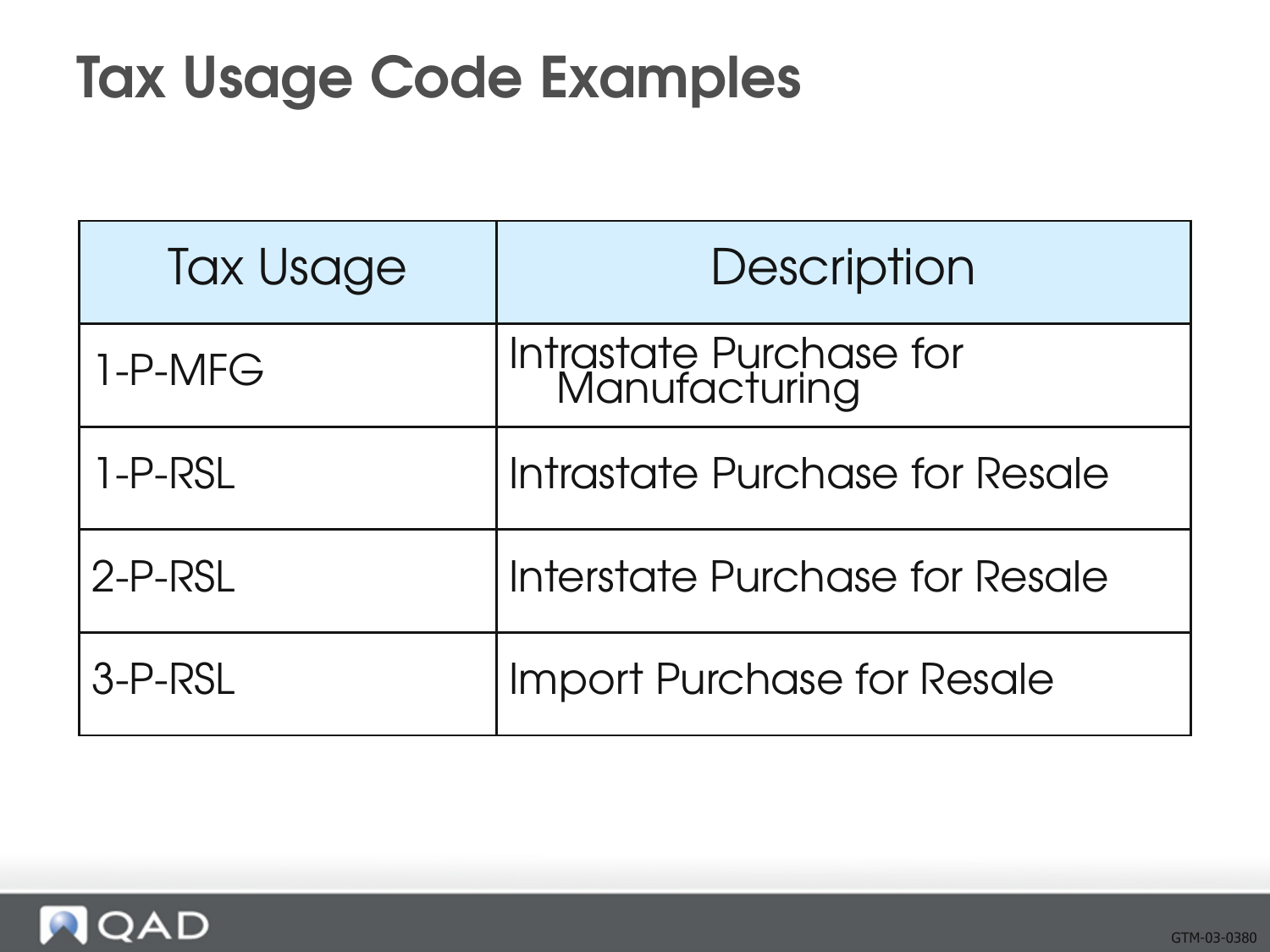

# Tax Usage Code Examples
| Tax Usage | Description |
| --- | --- |
| 1-P-MFG | Intrastate Purchase for Manufacturing |
| 1-P-RSL | Intrastate Purchase for Resale |
| 2-P-RSL | Interstate Purchase for Resale |
| 3-P-RSL | Import Purchase for Resale |
GTM-03-0380